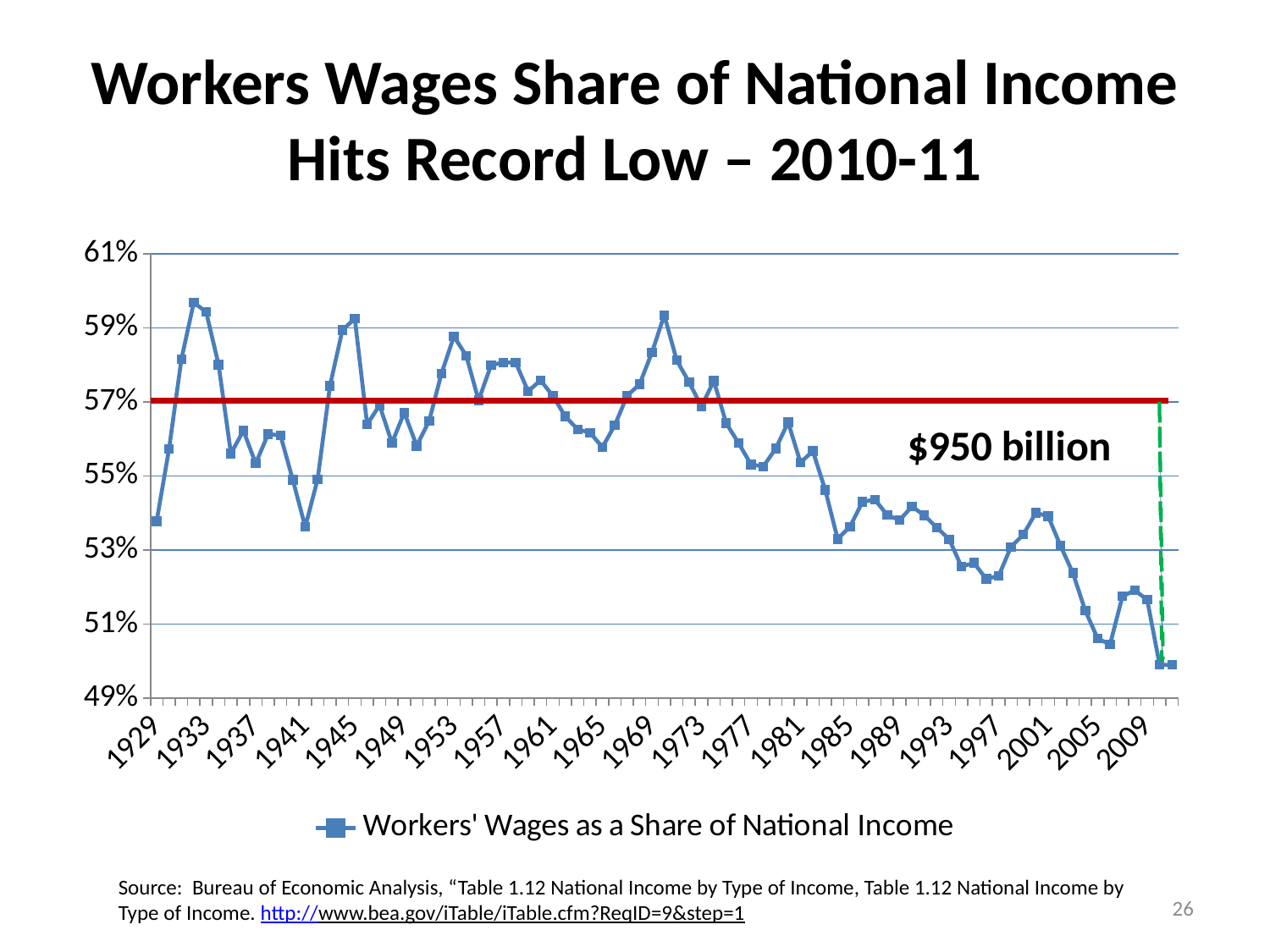

# Workers Wages Share of National Income Hits Record Low – 2010-11

### Chart

| Category | Workers' Wages as a Share of National Income |
|---|---|
| 1929 | 0.537806176783813 |
| 1930 | 0.55729794933655 |
| 1931 | 0.58160237388724 |
| 1932 | 0.596868884540118 |
| 1933 | 0.594262295081967 |
| 1934 | 0.580034423407917 |
| 1935 | 0.556060606060606 |
| 1936 | 0.562248995983936 |
| 1937 | 0.553421368547419 |
| 1938 | 0.56135770234987 |
| 1939 | 0.560975609756098 |
| 1940 | 0.548954895489549 |
| 1941 | 0.536269430051814 |
| 1942 | 0.549163879598662 |
| 1943 | 0.574375678610206 |
| 1944 | 0.589393939393939 |
| 1945 | 0.592536560766515 |
| 1946 | 0.563947633434039 |
| 1947 | 0.569116967175219 |
| 1948 | 0.558944765045342 |
| 1949 | 0.567157894736842 |
| 1950 | 0.558165971959076 |
| 1951 | 0.564845292955892 |
| 1952 | 0.577653283535636 |
| 1953 | 0.587714116952156 |
| 1954 | 0.582521405373487 |
| 1955 | 0.570430107526882 |
| 1956 | 0.579893643960497 |
| 1957 | 0.58069199128962 |
| 1958 | 0.58060635226179 |
| 1959 | 0.572877618522602 |
| 1960 | 0.57585988605191 |
| 1961 | 0.571632361931934 |
| 1962 | 0.566080544526376 |
| 1963 | 0.56262283366089 |
| 1964 | 0.56168939142002 |
| 1965 | 0.557804354492487 |
| 1966 | 0.563723419236727 |
| 1967 | 0.571695095948827 |
| 1968 | 0.57476863127131 |
| 1969 | 0.583342712436691 |
| 1970 | 0.59343733189887 |
| 1971 | 0.581245027844073 |
| 1972 | 0.575339998198685 |
| 1973 | 0.568814701869834 |
| 1974 | 0.575698844576966 |
| 1975 | 0.564265927977839 |
| 1976 | 0.558889303019009 |
| 1977 | 0.55313230221431 |
| 1978 | 0.552591350658317 |
| 1979 | 0.55744340168127 |
| 1980 | 0.564488286066585 |
| 1981 | 0.553666935306616 |
| 1982 | 0.556744055551659 |
| 1983 | 0.546256797681461 |
| 1984 | 0.53300782942825 |
| 1985 | 0.536374212049888 |
| 1986 | 0.543019501485212 |
| 1987 | 0.543686746987952 |
| 1988 | 0.539504234570904 |
| 1989 | 0.538089782314342 |
| 1990 | 0.541792667259611 |
| 1991 | 0.53939324249219 |
| 1992 | 0.536114987946566 |
| 1993 | 0.532957629609141 |
| 1994 | 0.525536699399803 |
| 1995 | 0.526562715606458 |
| 1996 | 0.522238411933581 |
| 1997 | 0.523035376721577 |
| 1998 | 0.53086748946112 |
| 1999 | 0.53424264178033 |
| 2000 | 0.540077638188144 |
| 2001 | 0.539149936854941 |
| 2002 | 0.531147366742839 |
| 2003 | 0.52383081644682 |
| 2004 | 0.513641541674578 |
| 2005 | 0.506129255441821 |
| 2006 | 0.504529888955383 |
| 2007 | 0.517529282694976 |
| 2008 | 0.519140937894061 |
| 2009 | 0.516587638710527 |
| 2010 | 0.499077109991355 |
| 2011 | 0.499 |
Source:  Bureau of Economic Analysis, “Table 1.12 National Income by Type of Income, Table 1.12 National Income by Type of Income. http://www.bea.gov/iTable/iTable.cfm?ReqID=9&step=1
26